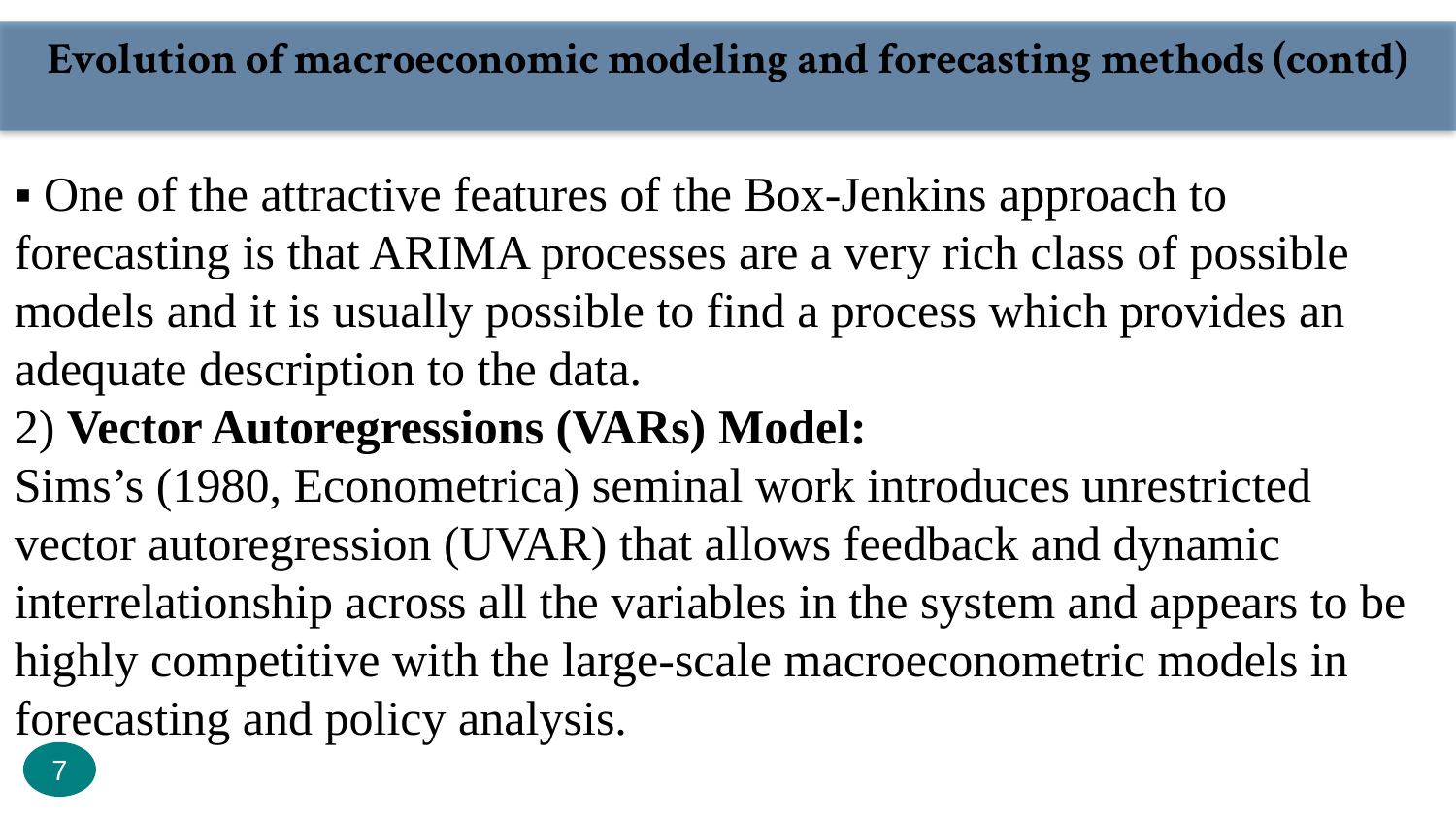

Evolution of macroeconomic modeling and forecasting methods (contd)
▪ One of the attractive features of the Box-Jenkins approach to forecasting is that ARIMA processes are a very rich class of possible models and it is usually possible to find a process which provides an adequate description to the data.
2) Vector Autoregressions (VARs) Model:
Sims’s (1980, Econometrica) seminal work introduces unrestricted vector autoregression (UVAR) that allows feedback and dynamic interrelationship across all the variables in the system and appears to be highly competitive with the large-scale macroeconometric models in forecasting and policy analysis.
7